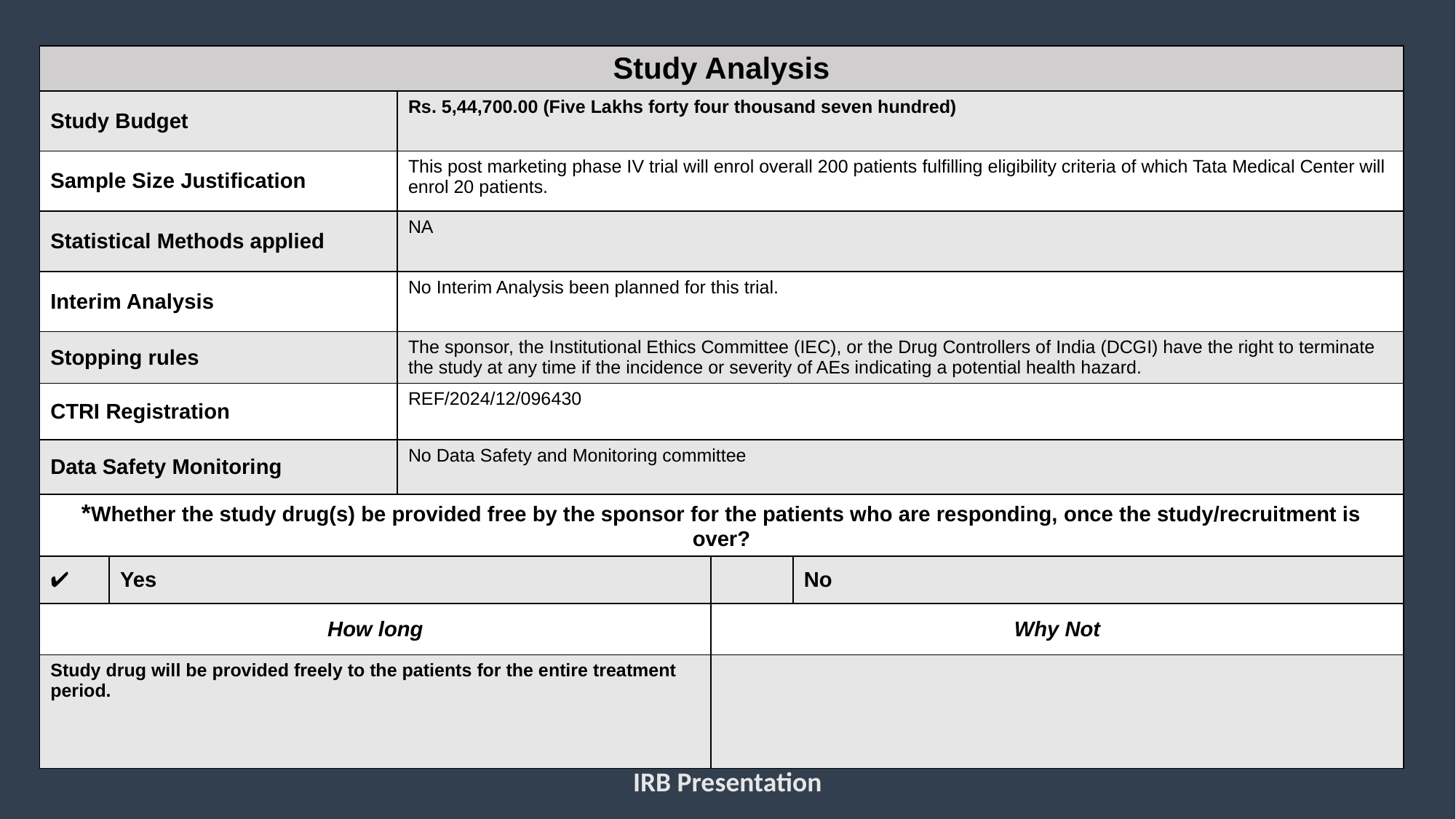

| Study Analysis |  |  |  |  |
| --- | --- | --- | --- | --- |
| Study Budget |  | Rs. 5,44,700.00 (Five Lakhs forty four thousand seven hundred) |  |  |
| Sample Size Justification |  | This post marketing phase IV trial will enrol overall 200 patients fulfilling eligibility criteria of which Tata Medical Center will enrol 20 patients. |  |  |
| Statistical Methods applied |  | NA |  |  |
| Interim Analysis |  | No Interim Analysis been planned for this trial. |  |  |
| Stopping rules |  | The sponsor, the Institutional Ethics Committee (IEC), or the Drug Controllers of India (DCGI) have the right to terminate the study at any time if the incidence or severity of AEs indicating a potential health hazard. |  |  |
| CTRI Registration |  | REF/2024/12/096430 |  |  |
| Data Safety Monitoring |  | No Data Safety and Monitoring committee |  |  |
| \*Whether the study drug(s) be provided free by the sponsor for the patients who are responding, once the study/recruitment is over? |  |  |  |  |
| ✔ | Yes |  |  | No |
| How long |  |  | Why Not |  |
| Study drug will be provided freely to the patients for the entire treatment period. |  |  |  |  |